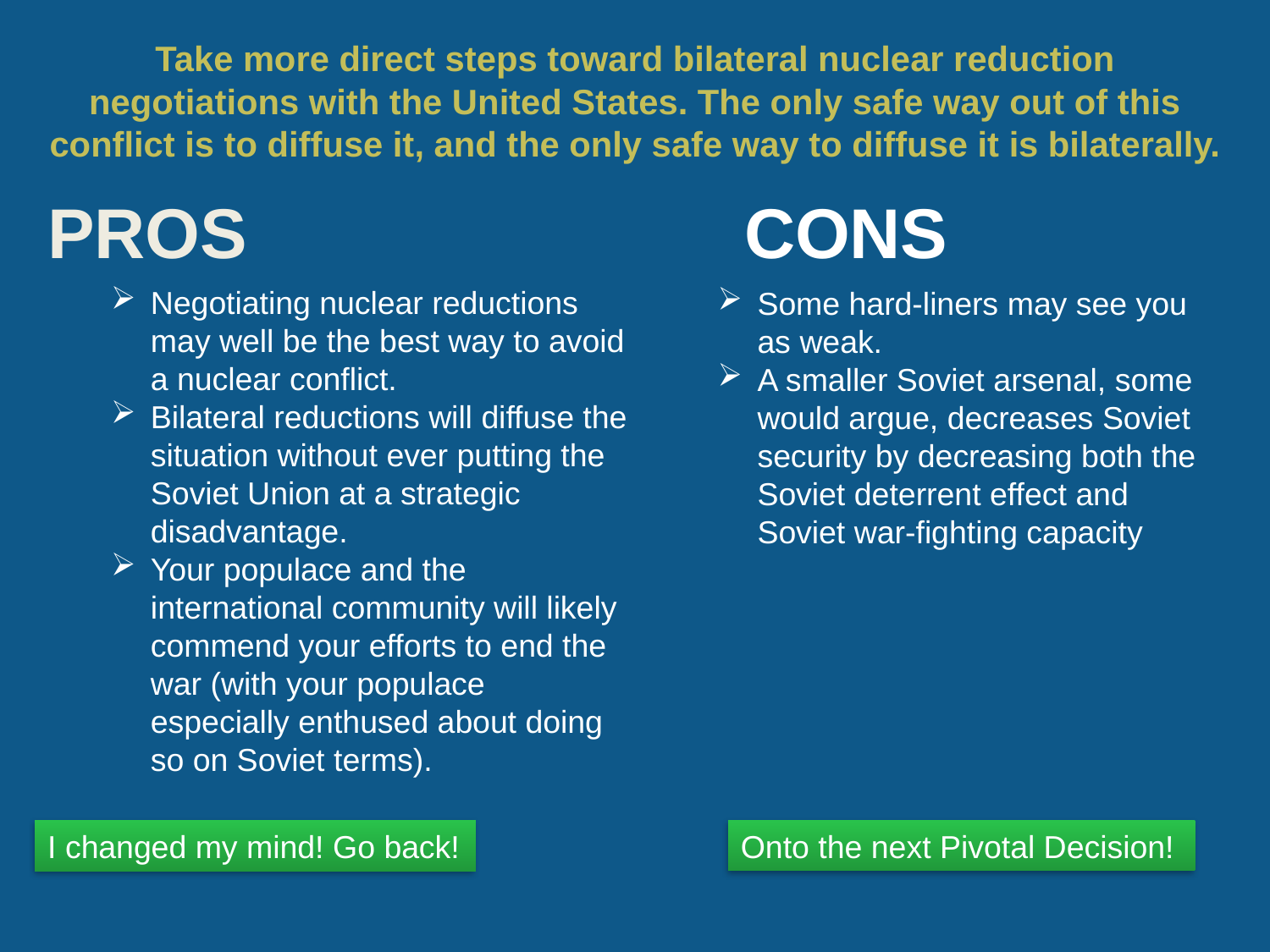

# Take more direct steps toward bilateral nuclear reduction negotiations with the United States. The only safe way out of this conflict is to diffuse it, and the only safe way to diffuse it is bilaterally.
Negotiating nuclear reductions may well be the best way to avoid a nuclear conflict.
Bilateral reductions will diffuse the situation without ever putting the Soviet Union at a strategic disadvantage.
Your populace and the international community will likely commend your efforts to end the war (with your populace especially enthused about doing so on Soviet terms).
Some hard-liners may see you as weak.
A smaller Soviet arsenal, some would argue, decreases Soviet security by decreasing both the Soviet deterrent effect and Soviet war-fighting capacity